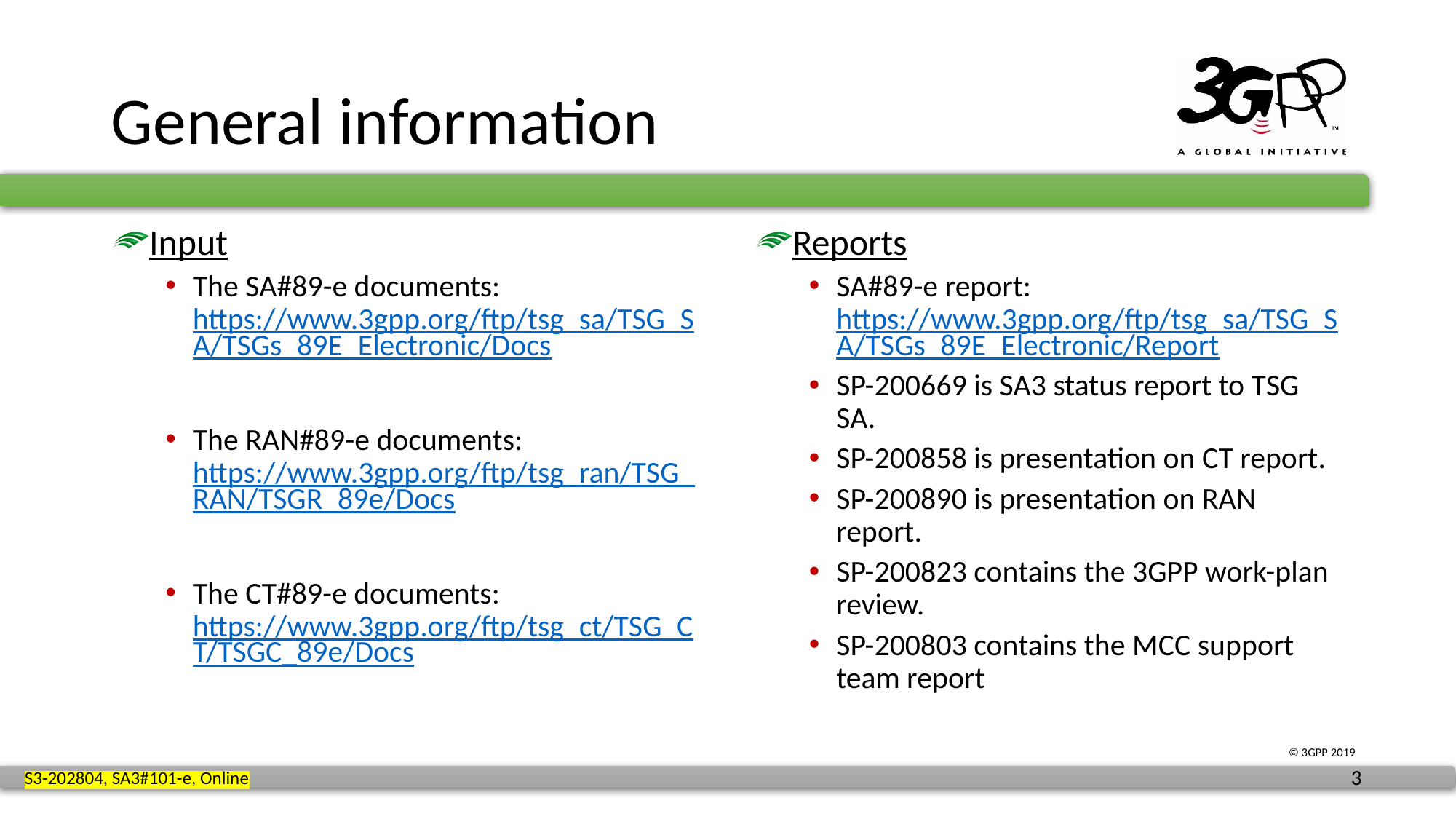

# General information
Input
The SA#89-e documents: https://www.3gpp.org/ftp/tsg_sa/TSG_SA/TSGs_89E_Electronic/Docs

The RAN#89-e documents: https://www.3gpp.org/ftp/tsg_ran/TSG_RAN/TSGR_89e/Docs

The CT#89-e documents: https://www.3gpp.org/ftp/tsg_ct/TSG_CT/TSGC_89e/Docs
Reports
SA#89-e report: https://www.3gpp.org/ftp/tsg_sa/TSG_SA/TSGs_89E_Electronic/Report
SP-200669 is SA3 status report to TSG SA.
SP-200858 is presentation on CT report.
SP-200890 is presentation on RAN report.
SP-200823 contains the 3GPP work-plan review.
SP-200803 contains the MCC support team report